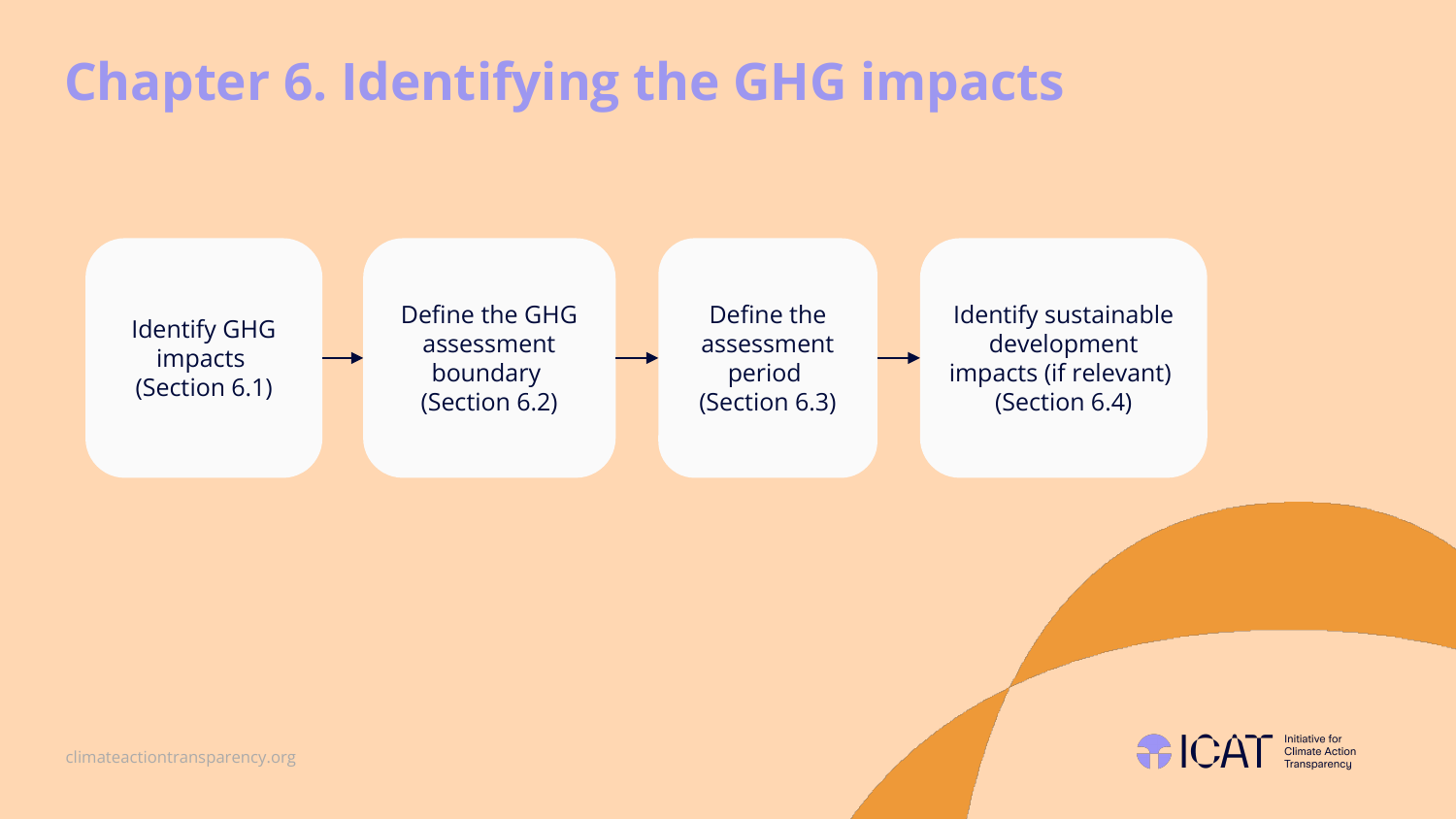

# Chapter 6. Identifying the GHG impacts
Identify GHG impacts
(Section 6.1)
Define the GHG assessment boundary
(Section 6.2)
Define the assessment period
(Section 6.3)
Identify sustainable development impacts (if relevant)
(Section 6.4)